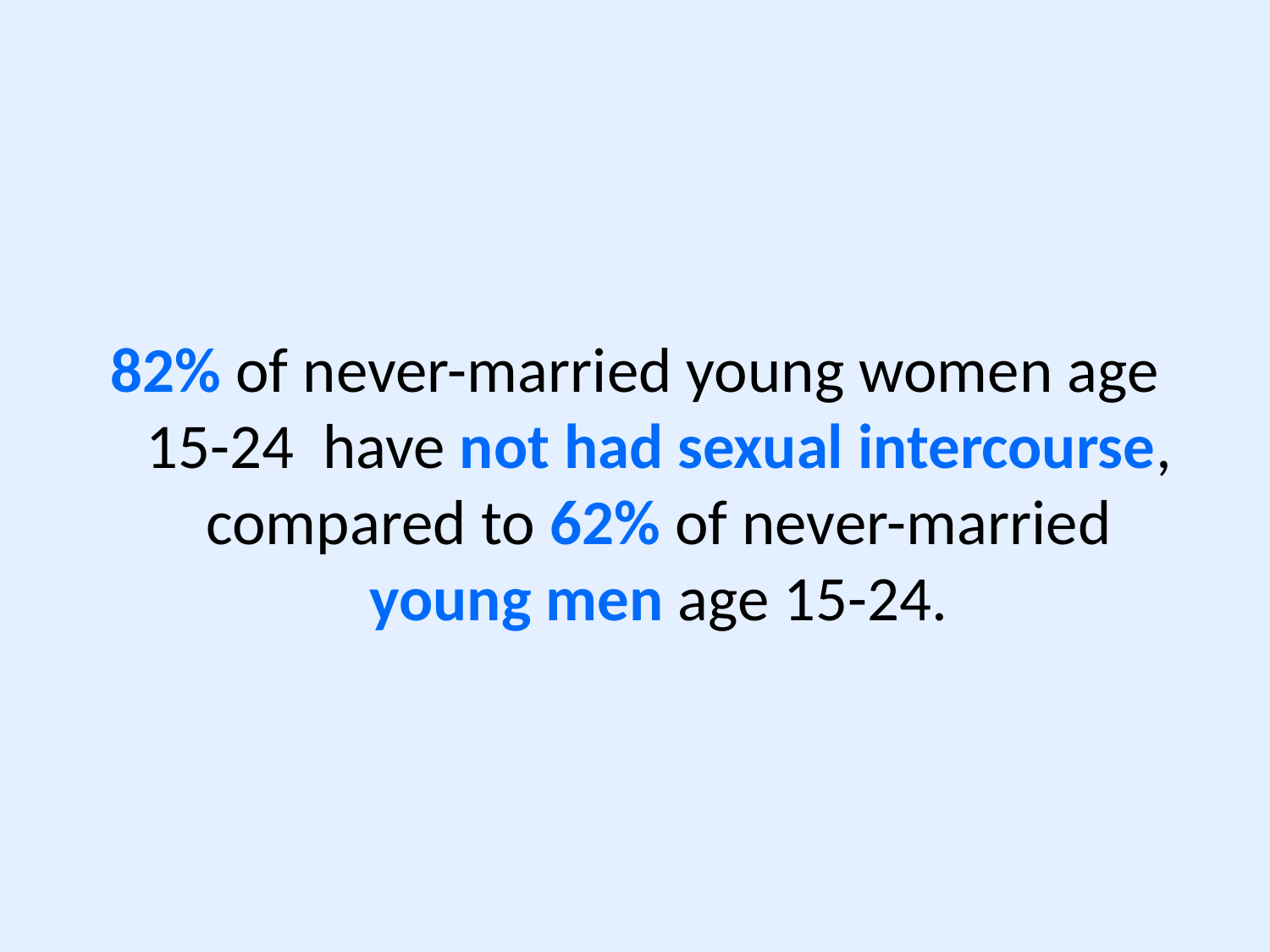

82% of never-married young women age 15-24  have not had sexual intercourse, compared to 62% of never-married young men age 15-24.